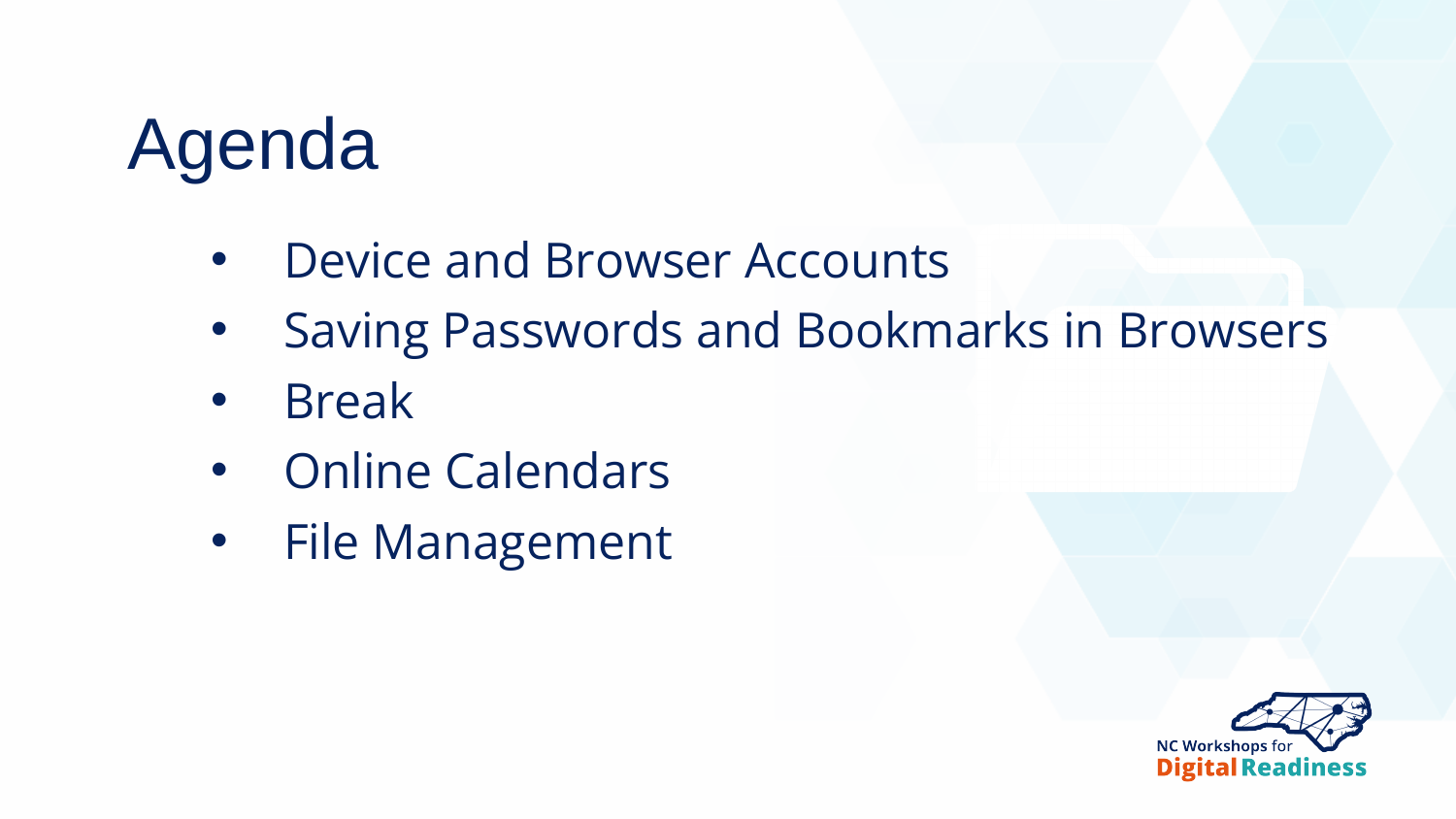

# Agenda
Device and Browser Accounts
Saving Passwords and Bookmarks in Browsers
Break
Online Calendars
File Management